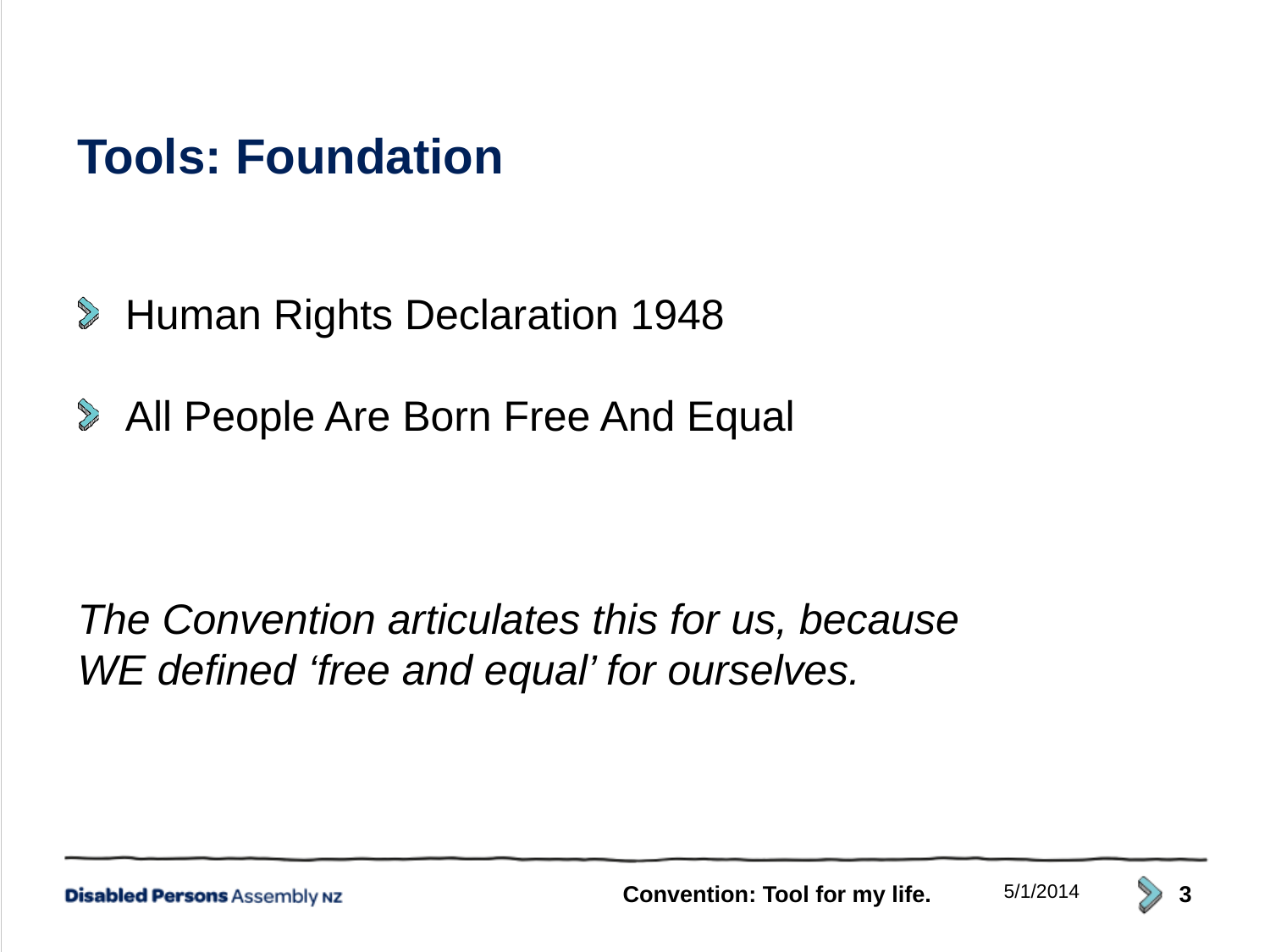

Tools: Foundation
Human Rights Declaration 1948

All People Are Born Free And Equal

The Convention articulates this for us, because WE defined ‘free and equal’ for ourselves.

Convention: Tool for my life.
5/1/2014
3